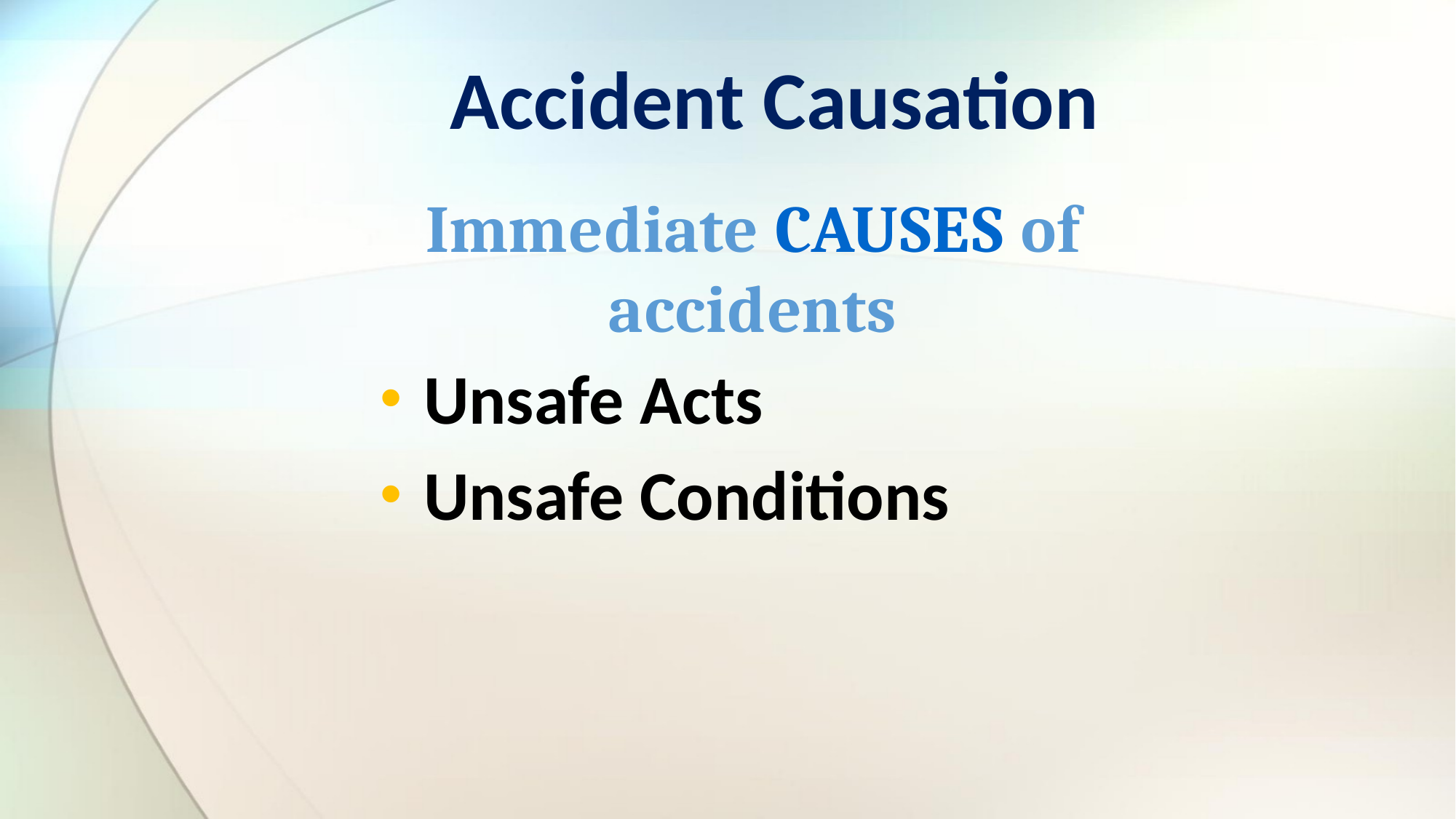

Accident Causation
# Immediate CAUSES of accidents
 Unsafe Acts
 Unsafe Conditions